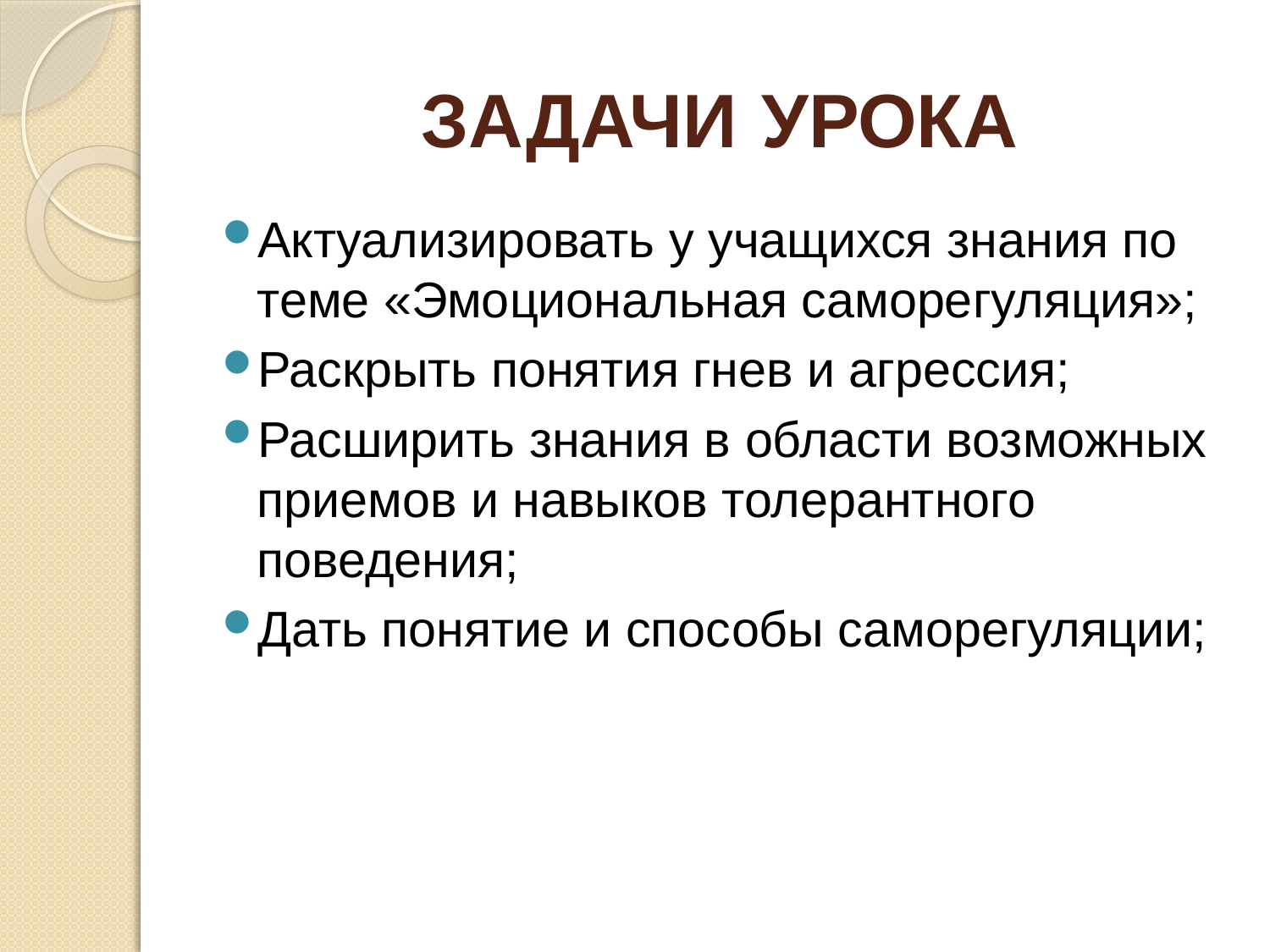

# ЗАДАЧИ УРОКА
Актуализировать у учащихся знания по теме «Эмоциональная саморегуляция»;
Раскрыть понятия гнев и агрессия;
Расширить знания в области возможных приемов и навыков толерантного поведения;
Дать понятие и способы саморегуляции;